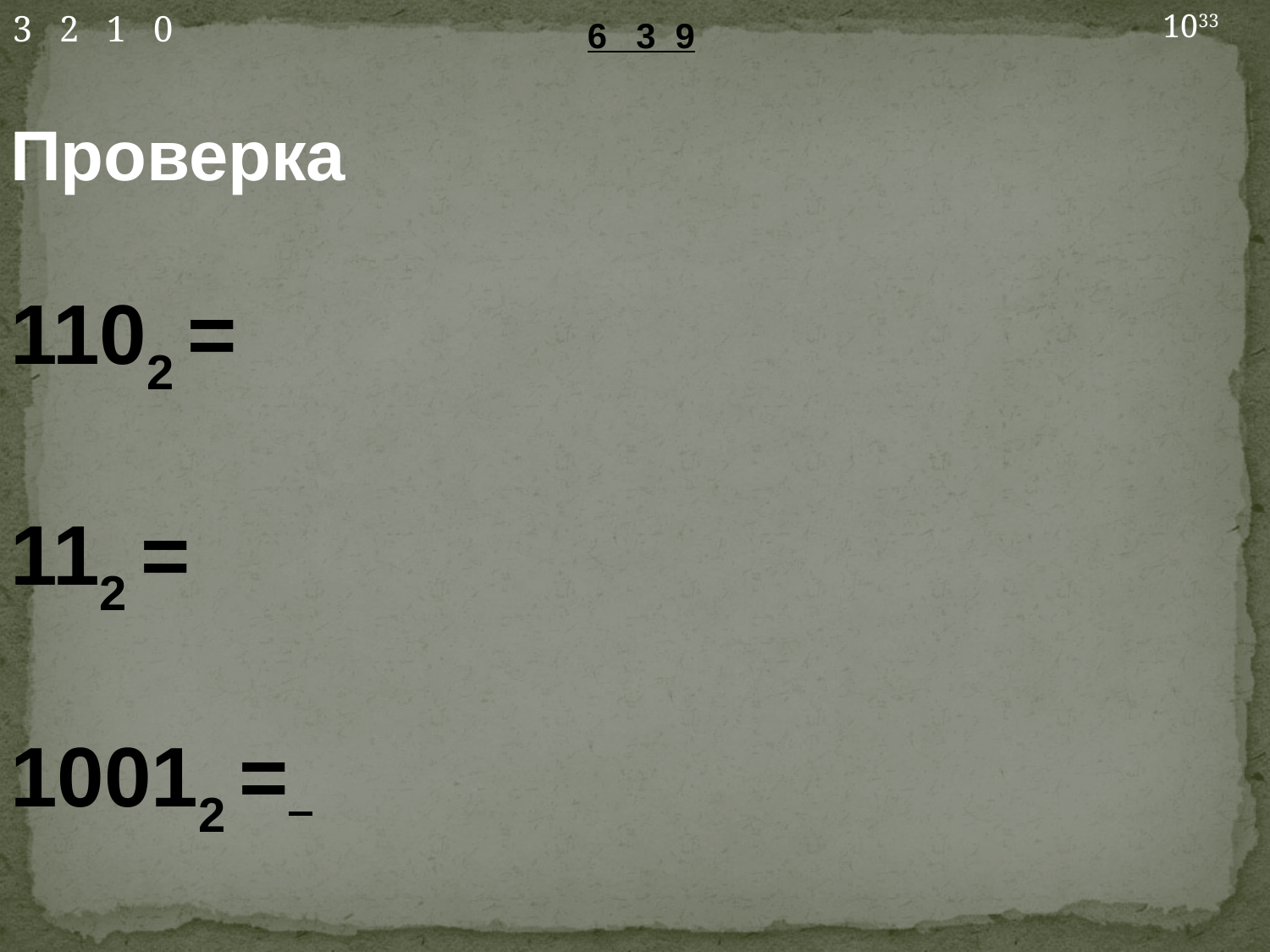

3   2   1   0
1033
6   3  9

Проверка

1102 =

112 =

10012 =